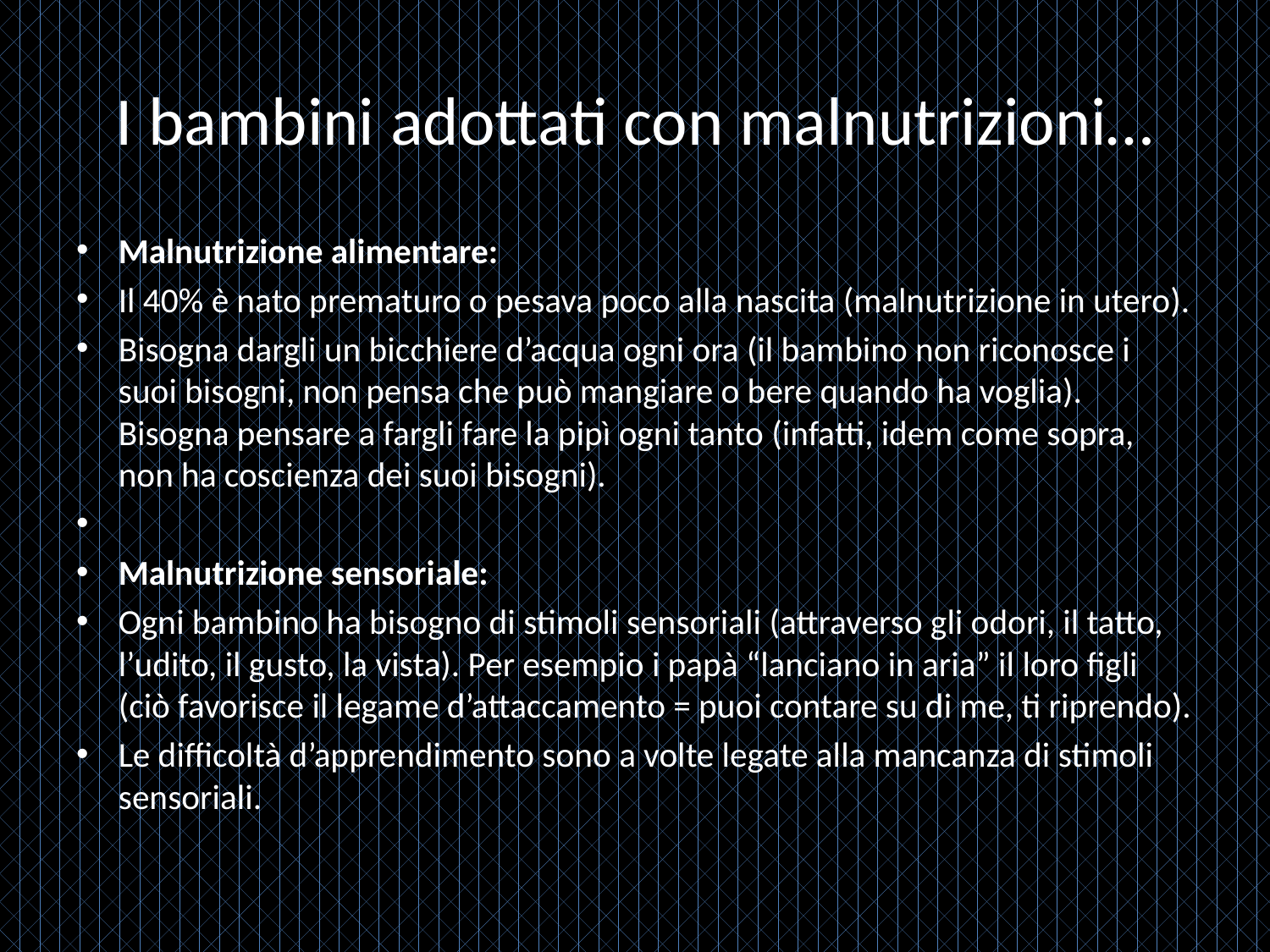

# I bambini adottati con malnutrizioni…
Malnutrizione alimentare:
Il 40% è nato prematuro o pesava poco alla nascita (malnutrizione in utero).
Bisogna dargli un bicchiere d’acqua ogni ora (il bambino non riconosce i suoi bisogni, non pensa che può mangiare o bere quando ha voglia). Bisogna pensare a fargli fare la pipì ogni tanto (infatti, idem come sopra, non ha coscienza dei suoi bisogni).

Malnutrizione sensoriale:
Ogni bambino ha bisogno di stimoli sensoriali (attraverso gli odori, il tatto, l’udito, il gusto, la vista). Per esempio i papà “lanciano in aria” il loro figli (ciò favorisce il legame d’attaccamento = puoi contare su di me, ti riprendo).
Le difficoltà d’apprendimento sono a volte legate alla mancanza di stimoli sensoriali.